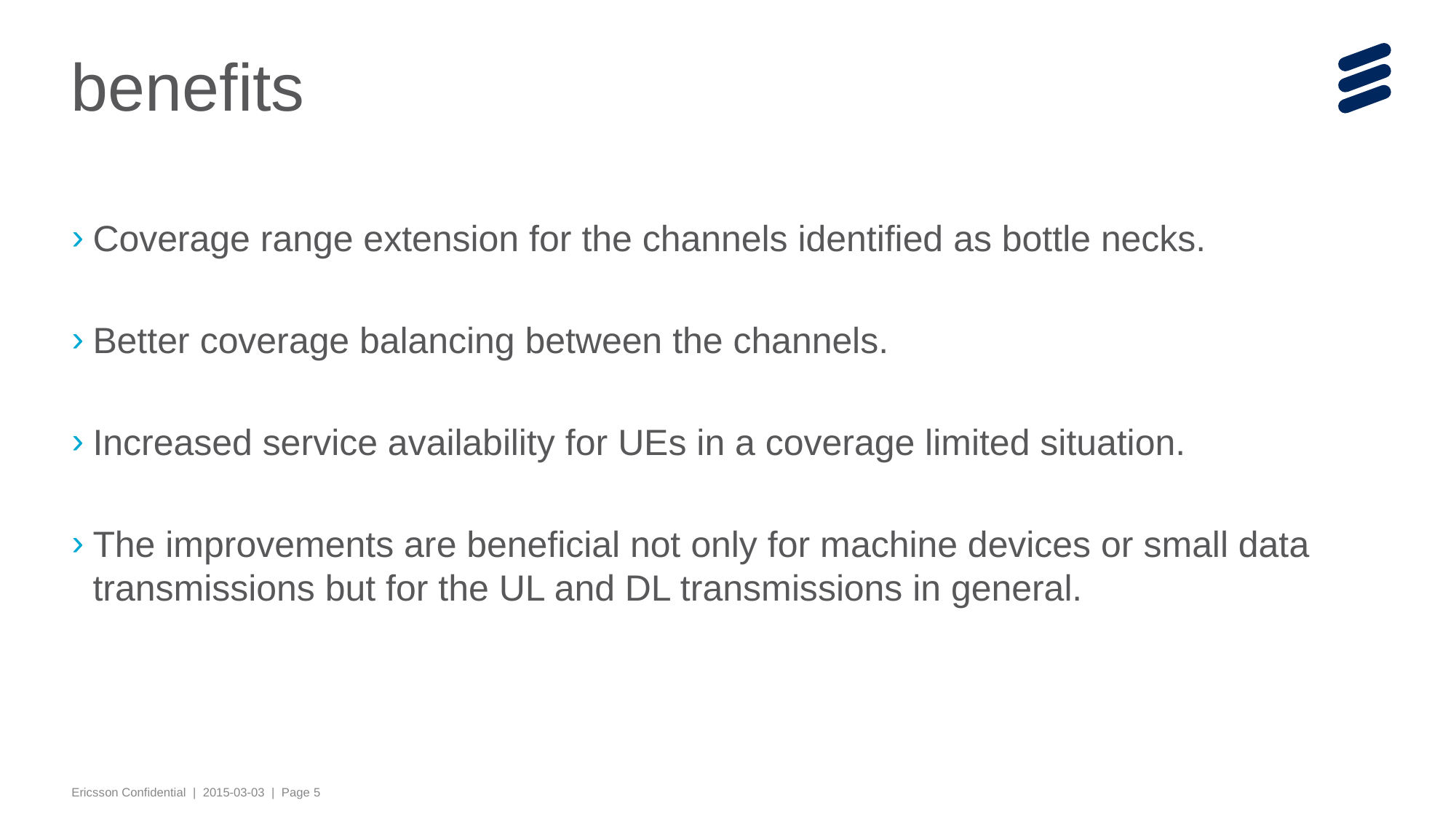

# benefits
Coverage range extension for the channels identified as bottle necks.

Better coverage balancing between the channels.

Increased service availability for UEs in a coverage limited situation.

The improvements are beneficial not only for machine devices or small data transmissions but for the UL and DL transmissions in general.